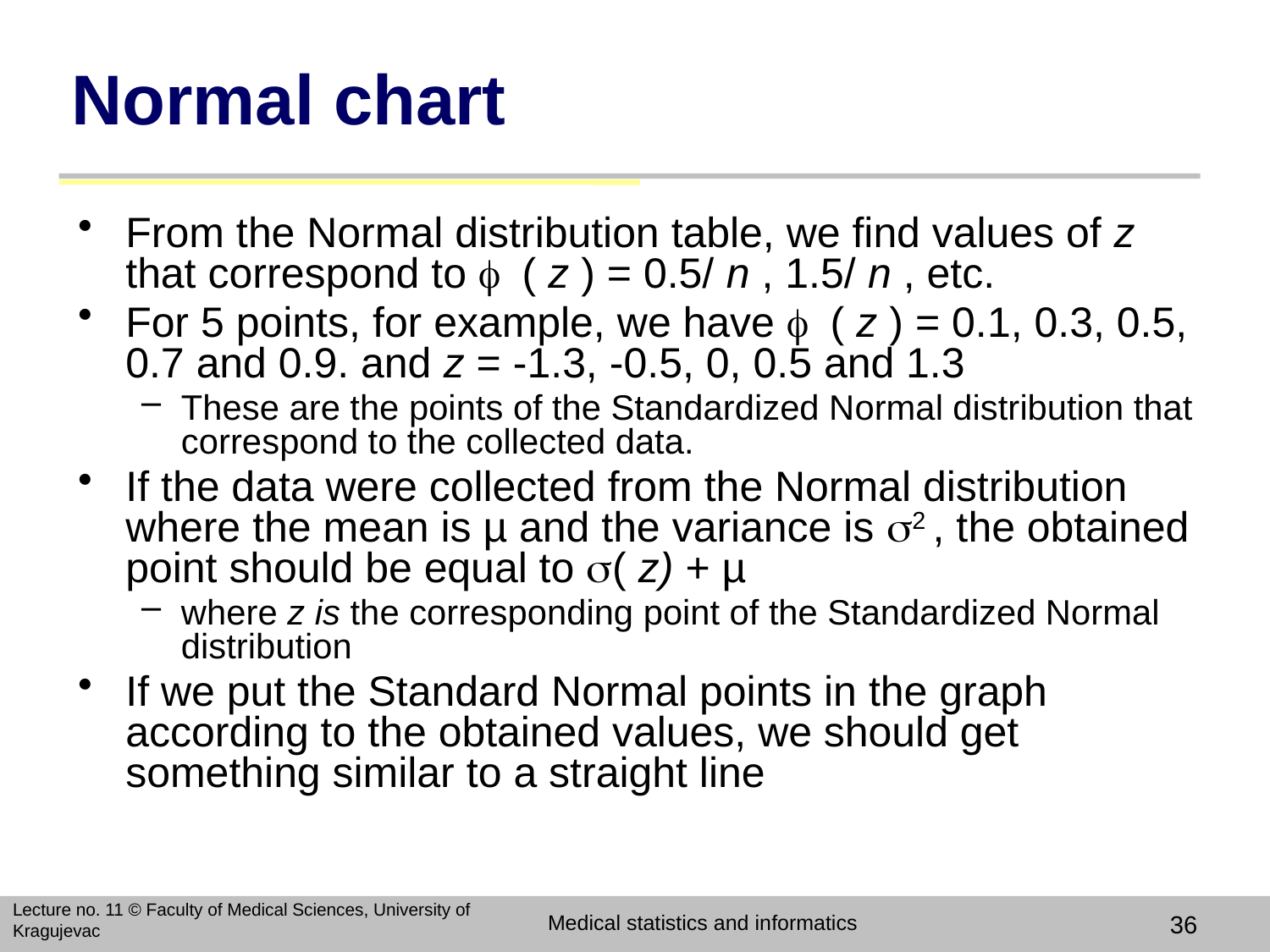

# Normal chart
From the Normal distribution table, we find values of z that correspond to φ ( z ) = 0.5/ n , 1.5/ n , etc.
For 5 points, for example, we have φ ( z ) = 0.1, 0.3, 0.5, 0.7 and 0.9. and z = -1.3, -0.5, 0, 0.5 and 1.3
These are the points of the Standardized Normal distribution that correspond to the collected data.
If the data were collected from the Normal distribution where the mean is µ and the variance is σ2 , the obtained point should be equal to σ( z) + µ
where z is the corresponding point of the Standardized Normal distribution
If we put the Standard Normal points in the graph according to the obtained values, we should get something similar to a straight line
Lecture no. 11 © Faculty of Medical Sciences, University of Kragujevac
Medical statistics and informatics
36